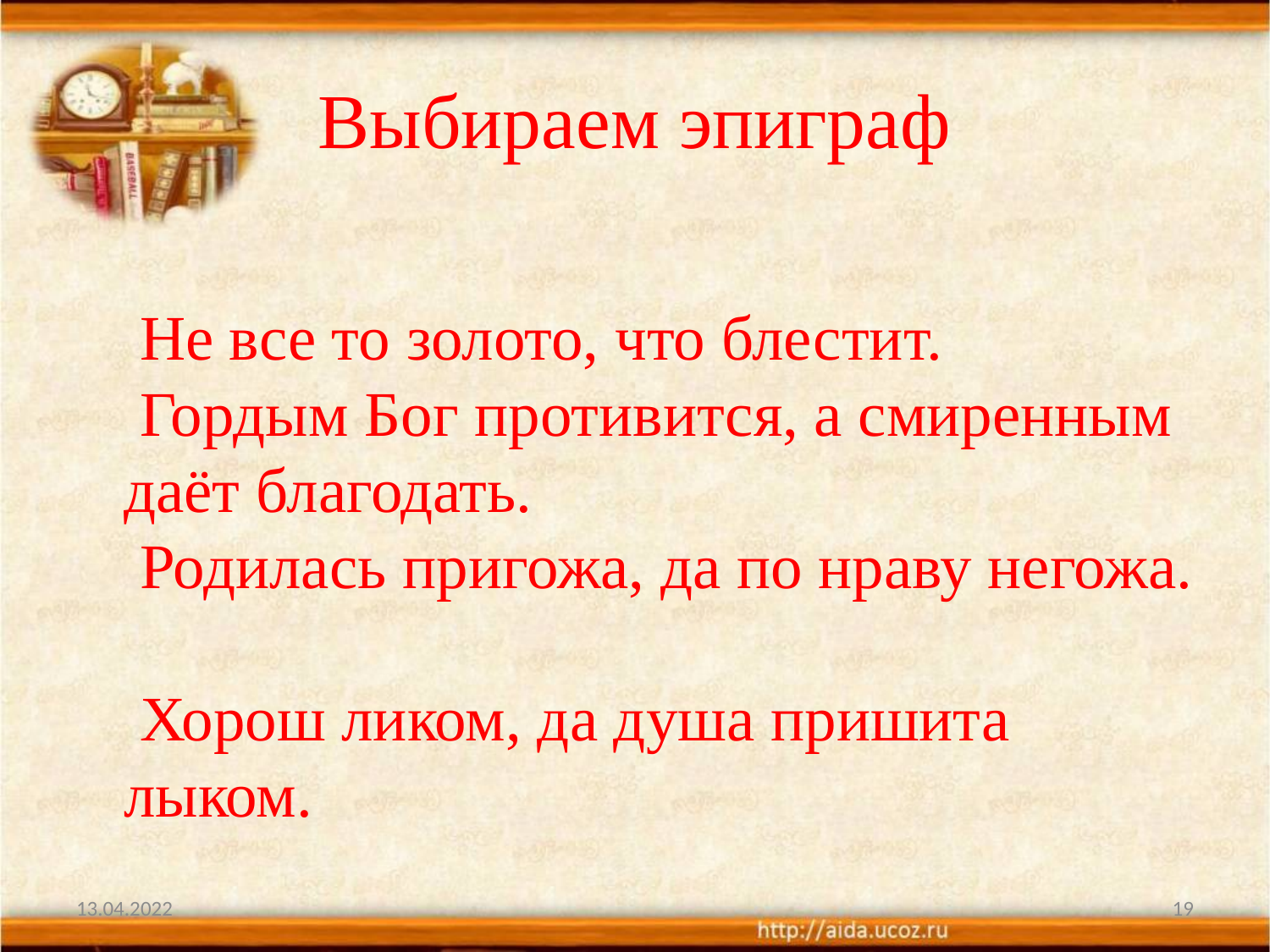

# Выбираем эпиграф
 Не все то золото, что блестит.
 Гордым Бог противится, а смиренным даёт благодать.
 Родилась пригожа, да по нраву негожа.
 Хорош ликом, да душа пришита лыком.

13.04.2022
19